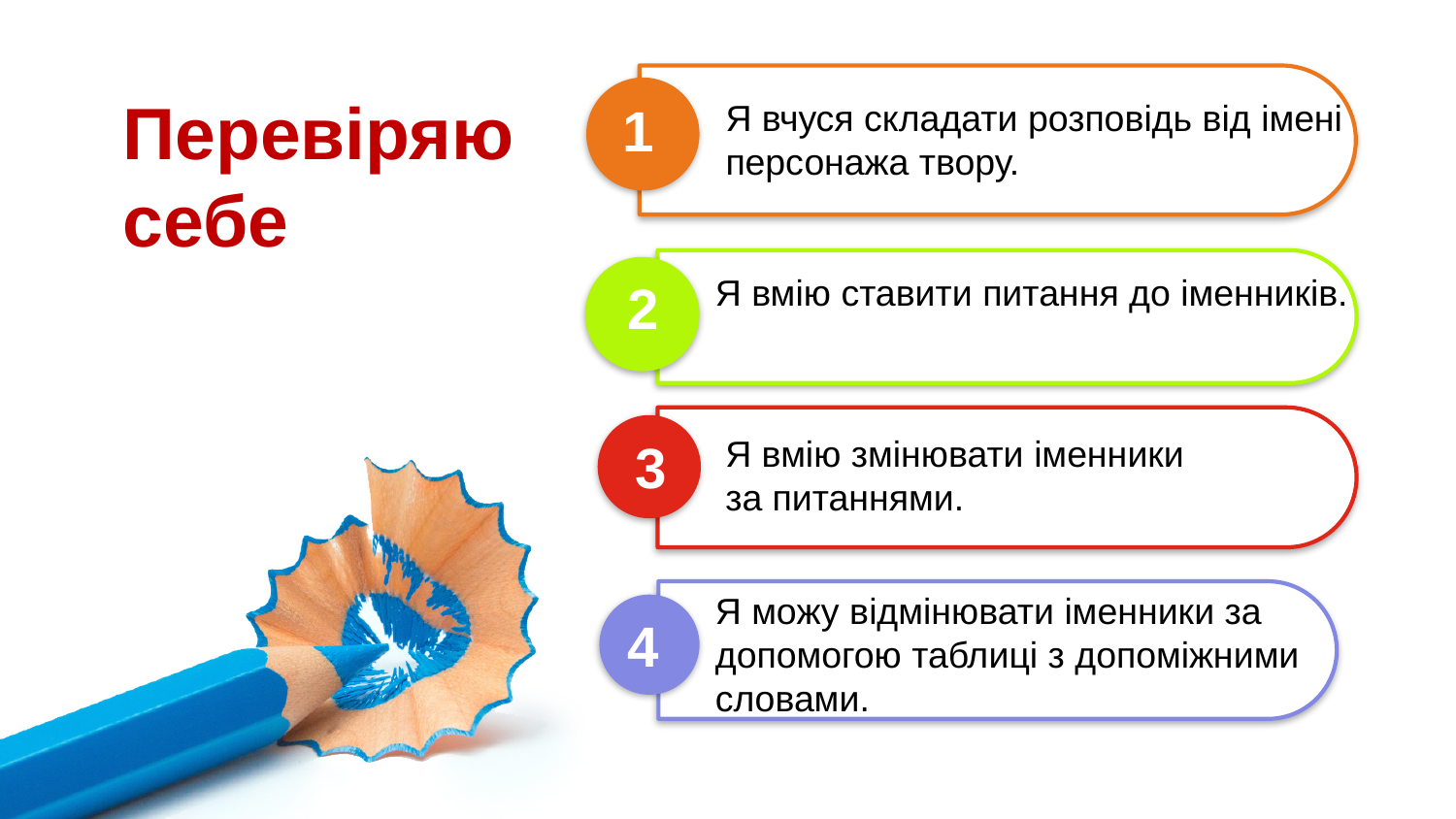

Перевіряю себе

1
Я вчуся складати розповідь від імені персонажа твору.

Я вмію ставити питання до іменників.

2

Я вмію змінювати іменники
за питаннями.
3
Я можу відмінювати іменники за
допомогою таблиці з допоміжними словами.

4